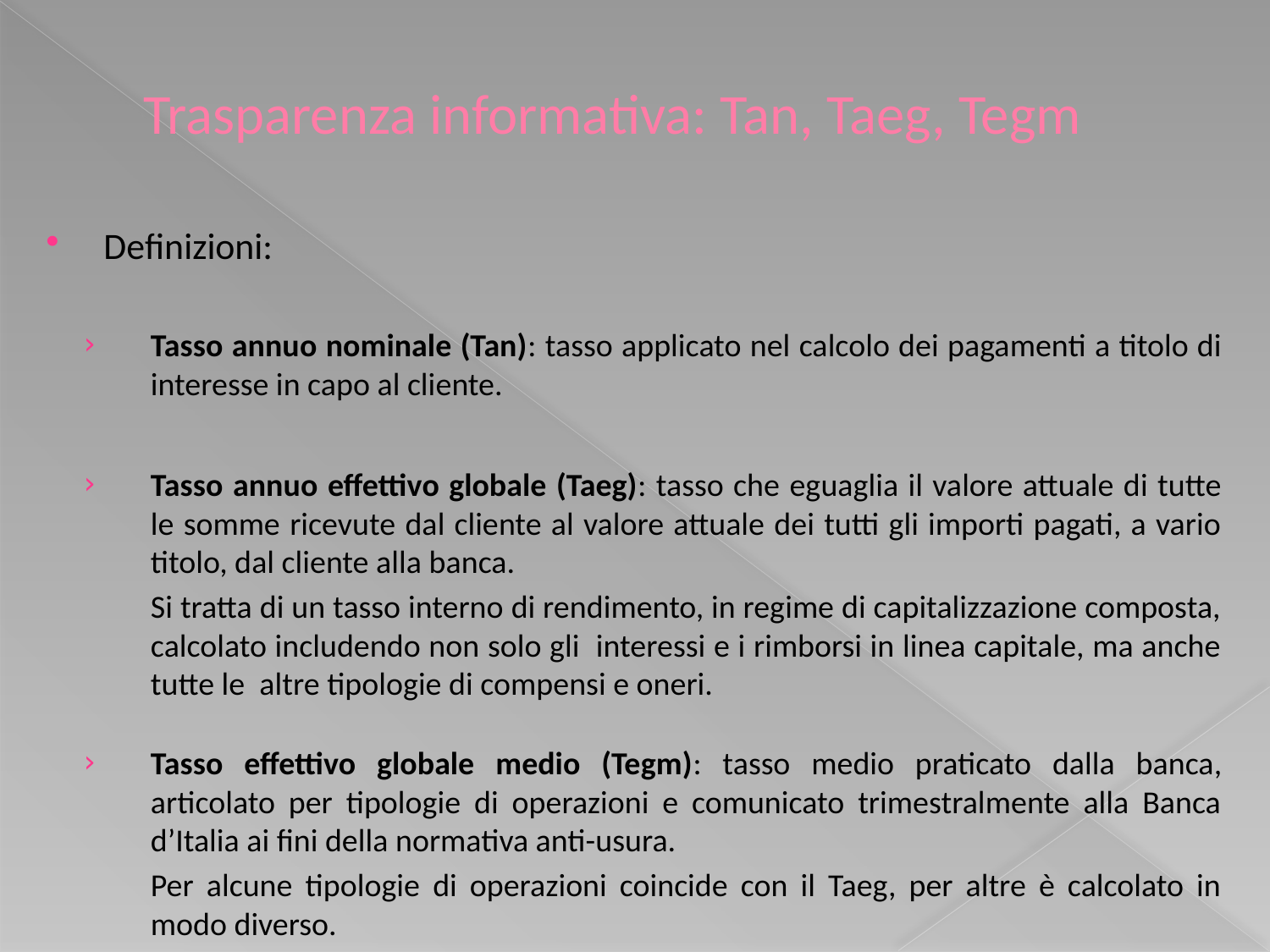

# Trasparenza informativa: Tan, Taeg, Tegm
Definizioni:

Tasso annuo nominale (Tan): tasso applicato nel calcolo dei pagamenti a titolo di interesse in capo al cliente.

Tasso annuo effettivo globale (Taeg): tasso che eguaglia il valore attuale di tutte le somme ricevute dal cliente al valore attuale dei tutti gli importi pagati, a vario titolo, dal cliente alla banca.
	Si tratta di un tasso interno di rendimento, in regime di capitalizzazione composta, calcolato includendo non solo gli  interessi e i rimborsi in linea capitale, ma anche tutte le  altre tipologie di compensi e oneri.

Tasso effettivo globale medio (Tegm): tasso medio praticato dalla banca, articolato per tipologie di operazioni e comunicato trimestralmente alla Banca d’Italia ai fini della normativa anti-usura.
	Per alcune tipologie di operazioni coincide con il Taeg, per altre è calcolato in modo diverso.